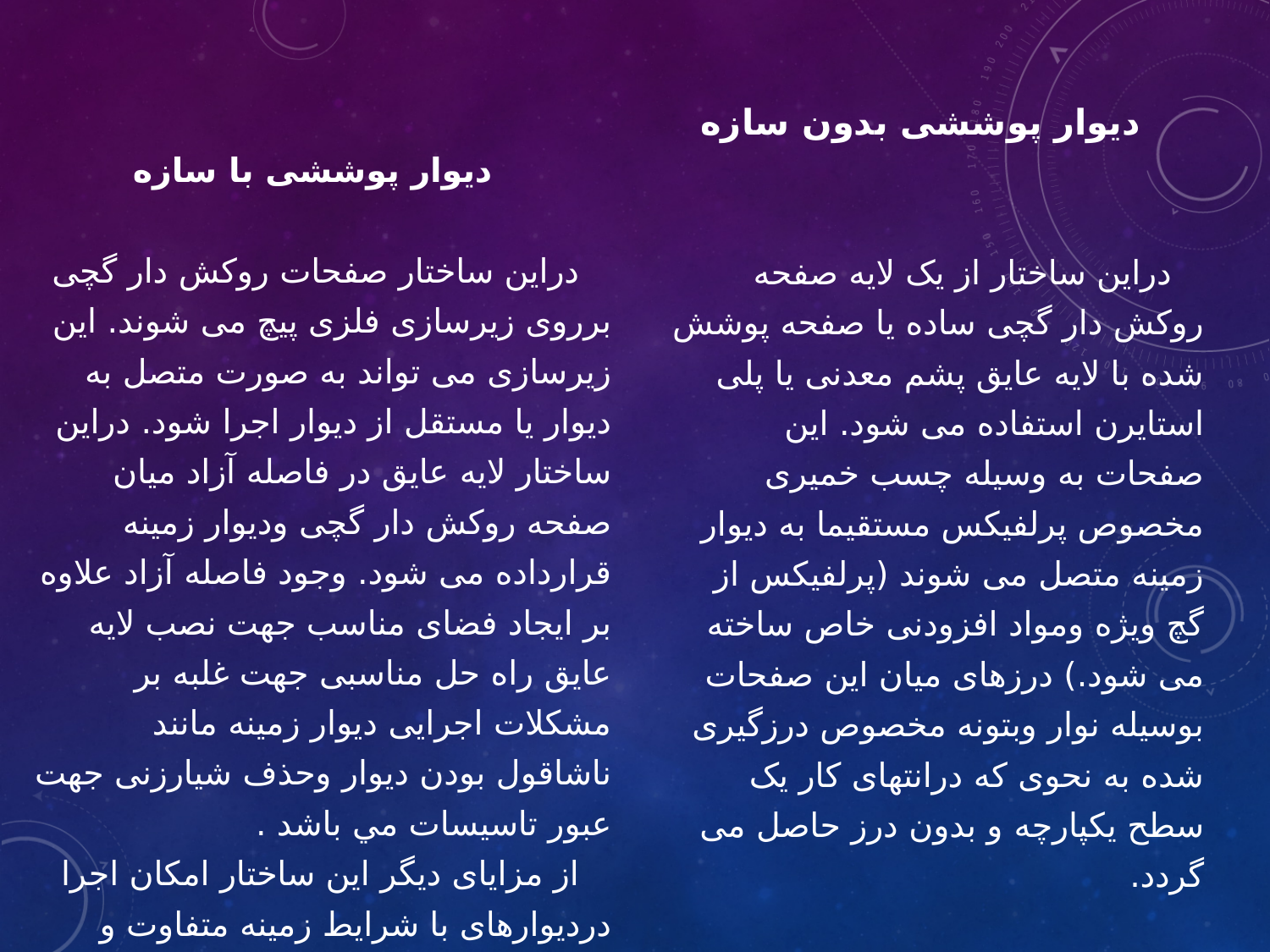

دیوار پوششی با سازه

دراین ساختار صفحات روکش دار گچی برروی زیرسازی فلزی پیچ می شوند. این زیرسازی می تواند به صورت متصل به دیوار یا مستقل از دیوار اجرا شود. دراین ساختار لایه عایق در فاصله آزاد میان صفحه روکش دار گچی ودیوار زمینه قرارداده می شود. وجود فاصله آزاد علاوه بر ایجاد فضای مناسب جهت نصب لایه عایق راه حل مناسبی جهت غلبه بر مشکلات اجرایی دیوار زمینه مانند ناشاقول بودن دیوار وحذف شیارزنی جهت عبور تاسیسات مي باشد .
از مزایای دیگر این ساختار امکان اجرا دردیوارهای با شرایط زمینه متفاوت و  اجرای پوششهای با ارتفاع 10 مترمی باشد.
دیوار پوششی بدون سازه

دراین ساختار از یک لایه صفحه روکش دار گچی ساده یا صفحه پوشش شده با لایه عایق پشم معدنی یا پلی استایرن استفاده می شود. این صفحات به وسیله چسب خمیری مخصوص پرلفیکس مستقیما به دیوار زمینه متصل می شوند (پرلفیکس از گچ ویژه ومواد افزودنی خاص ساخته می شود.) درزهای میان این صفحات بوسیله نوار وبتونه مخصوص درزگیری شده به نحوی که درانتهای کار یک سطح یکپارچه و بدون درز حاصل می گردد.